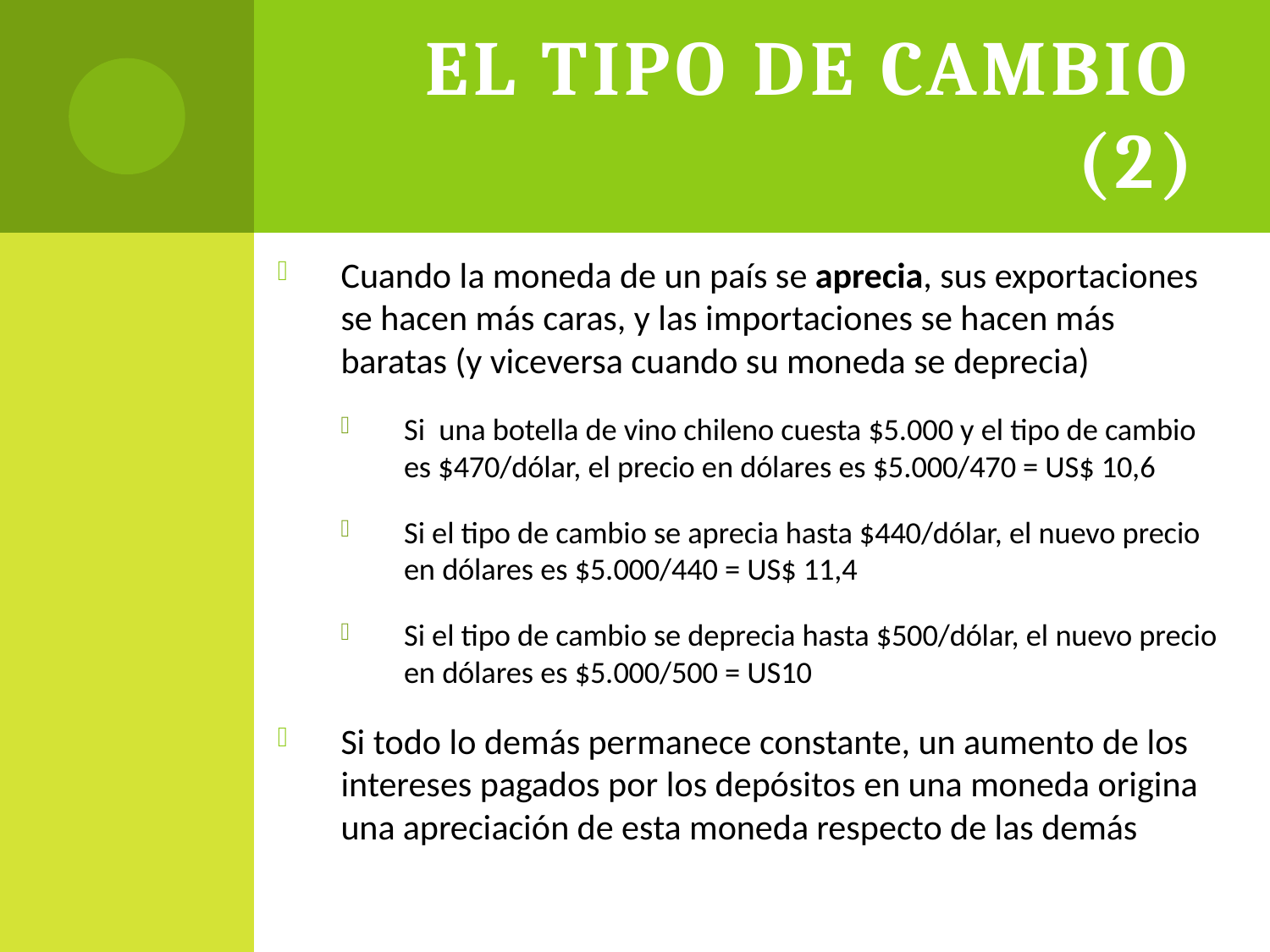

# El tipo de cambio (2)
Cuando la moneda de un país se aprecia, sus exportaciones se hacen más caras, y las importaciones se hacen más baratas (y viceversa cuando su moneda se deprecia)
Si  una botella de vino chileno cuesta $5.000 y el tipo de cambio es $470/dólar, el precio en dólares es $5.000/470 = US$ 10,6
Si el tipo de cambio se aprecia hasta $440/dólar, el nuevo precio en dólares es $5.000/440 = US$ 11,4
Si el tipo de cambio se deprecia hasta $500/dólar, el nuevo precio en dólares es $5.000/500 = US10
Si todo lo demás permanece constante, un aumento de los intereses pagados por los depósitos en una moneda origina una apreciación de esta moneda respecto de las demás